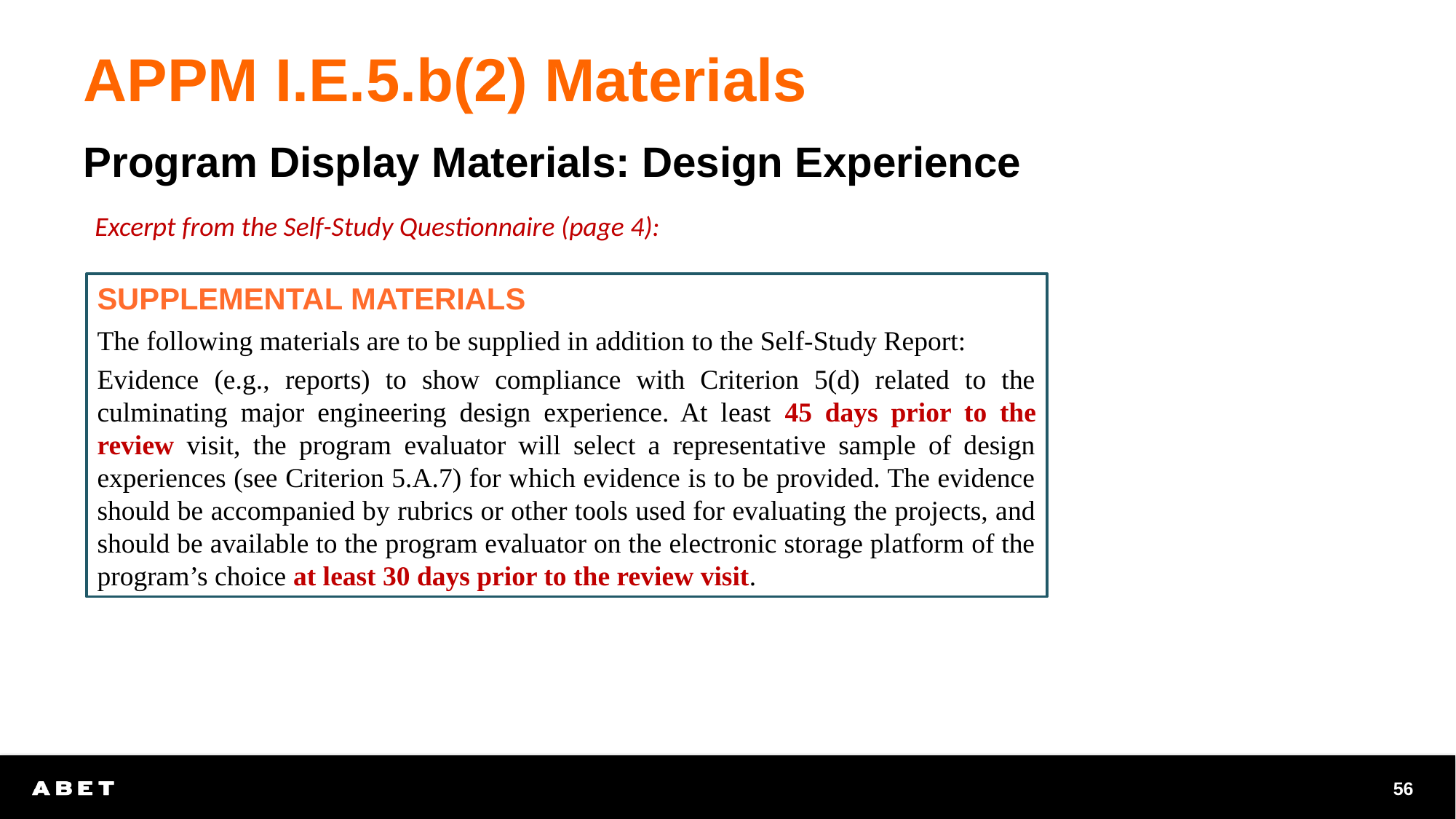

# APPM I.E.5.b(2) Materials
Program Display Materials: Design Experience
Excerpt from the Self-Study Questionnaire (page 4):
Supplemental Materials
The following materials are to be supplied in addition to the Self-Study Report:
Evidence (e.g., reports) to show compliance with Criterion 5(d) related to the culminating major engineering design experience. At least 45 days prior to the review visit, the program evaluator will select a representative sample of design experiences (see Criterion 5.A.7) for which evidence is to be provided. The evidence should be accompanied by rubrics or other tools used for evaluating the projects, and should be available to the program evaluator on the electronic storage platform of the program’s choice at least 30 days prior to the review visit.